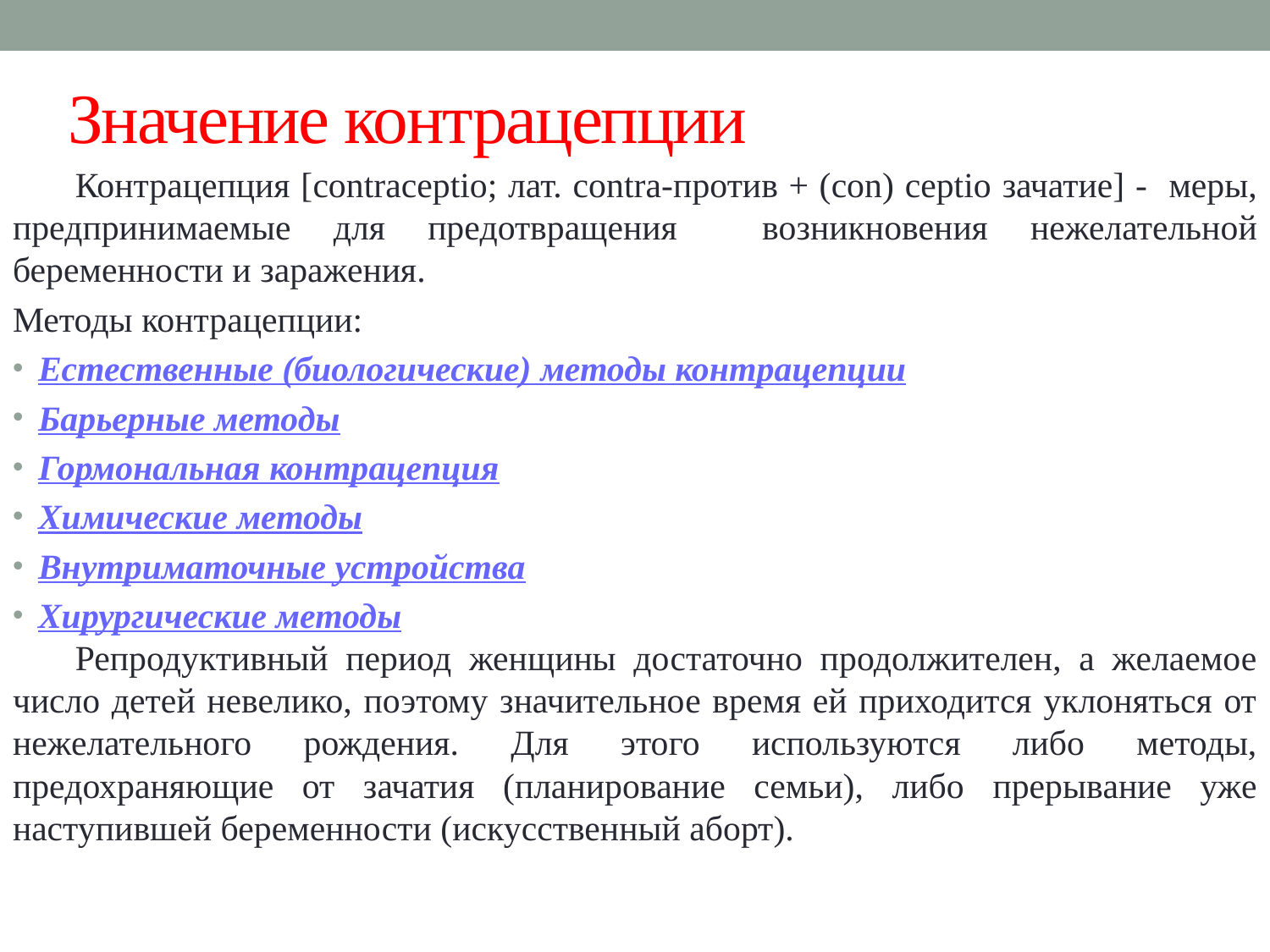

# Значение контрацепции
Контрацепция [contraceptio; лат. contra-против + (con) ceptio зачатие] -  меры, предпринимаемые для предотвращения  возникновения нежелательной беременности и заражения.
Методы контрацепции:
Естественные (биологические) методы контрацепции
Барьерные методы
Гормональная контрацепция
Химические методы
Внутриматочные устройства
Хирургические методы
Репродуктивный период женщины достаточно продолжителен, а желаемое число детей невелико, поэтому значительное время ей приходится уклоняться от нежелательного рождения. Для этого используются либо методы, предохраняющие от зачатия (планирование семьи), либо прерывание уже наступившей беременности (искусственный аборт).